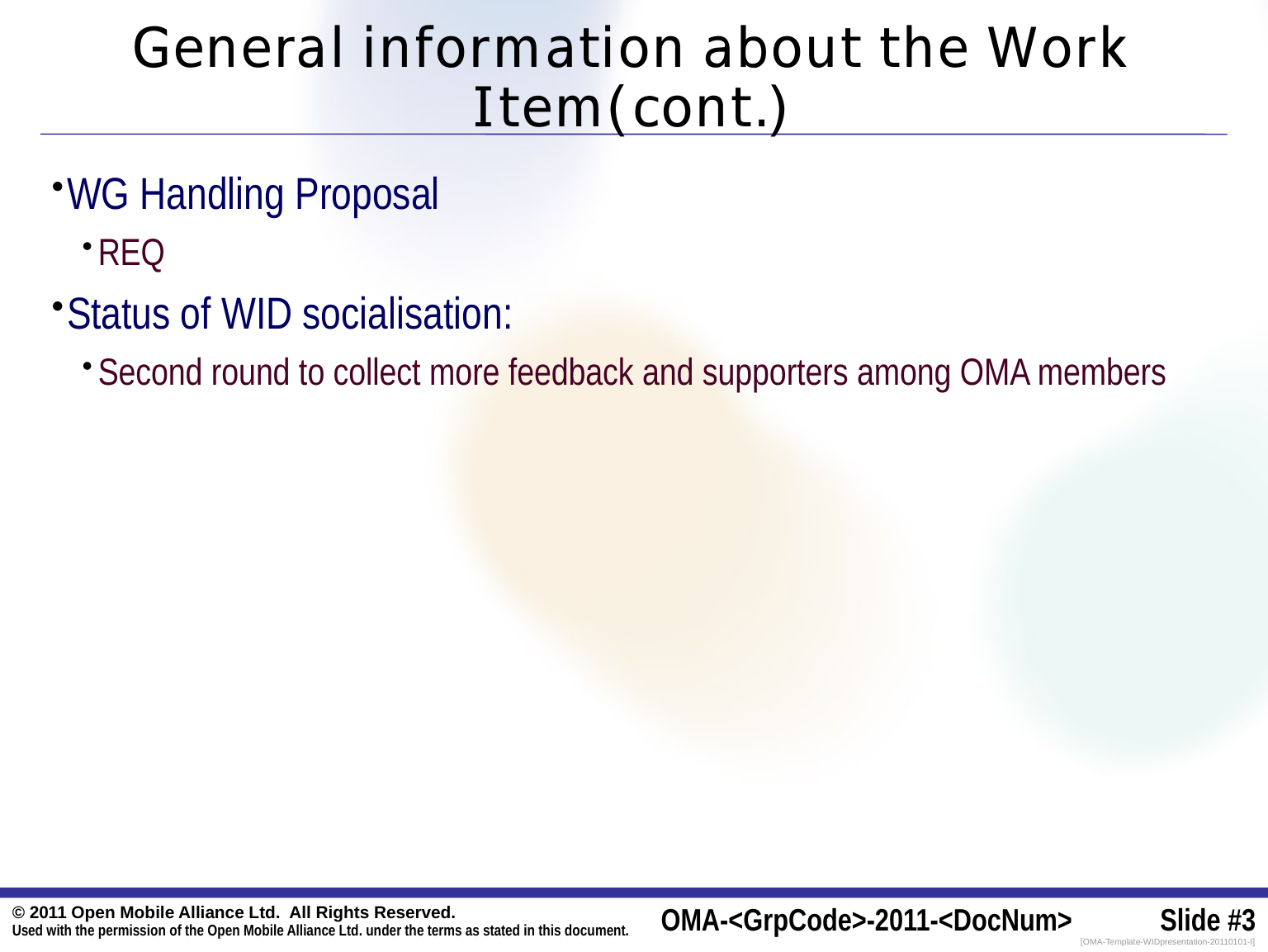

# General information about the Work Item(cont.)
WG Handling Proposal
REQ
Status of WID socialisation:
Second round to collect more feedback and supporters among OMA members